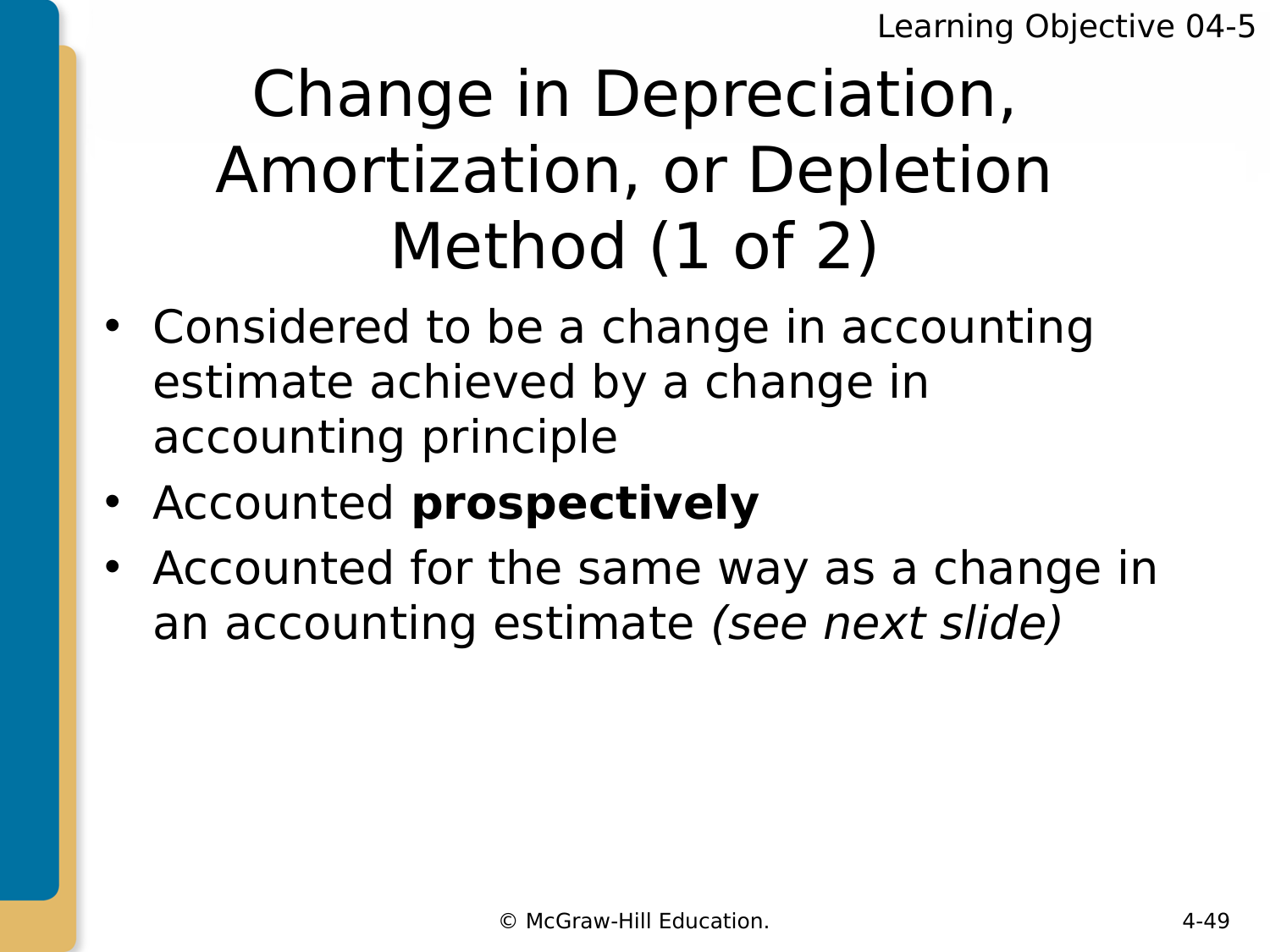

Learning Objective 04-5
# Change in Depreciation, Amortization, or Depletion Method (1 of 2)
Considered to be a change in accounting estimate achieved by a change in accounting principle
Accounted prospectively
Accounted for the same way as a change in an accounting estimate (see next slide)